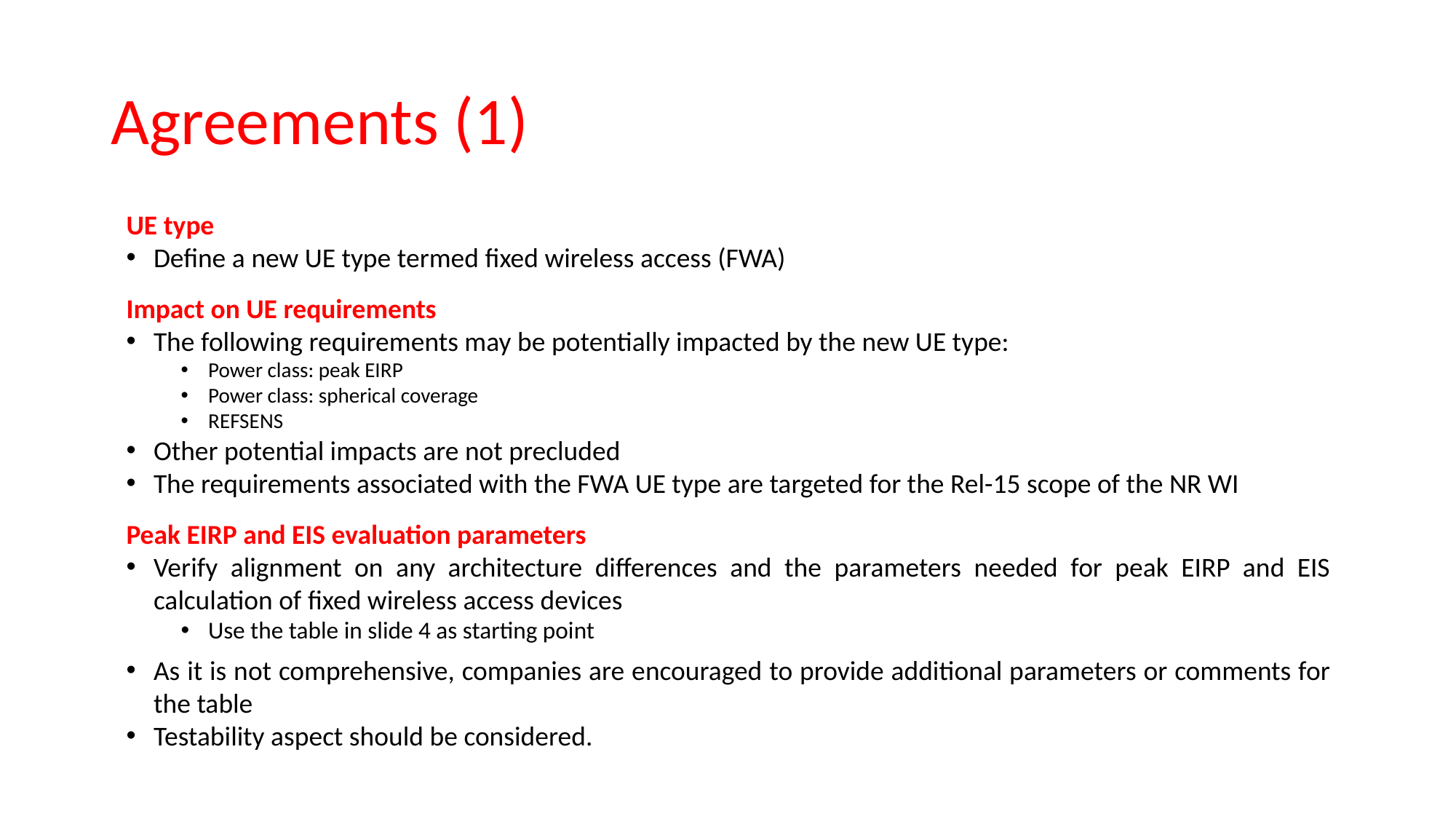

# Agreements (1)
UE type
Define a new UE type termed fixed wireless access (FWA)
Impact on UE requirements
The following requirements may be potentially impacted by the new UE type:
Power class: peak EIRP
Power class: spherical coverage
REFSENS
Other potential impacts are not precluded
The requirements associated with the FWA UE type are targeted for the Rel-15 scope of the NR WI
Peak EIRP and EIS evaluation parameters
Verify alignment on any architecture differences and the parameters needed for peak EIRP and EIS calculation of fixed wireless access devices
Use the table in slide 4 as starting point
As it is not comprehensive, companies are encouraged to provide additional parameters or comments for the table
Testability aspect should be considered.